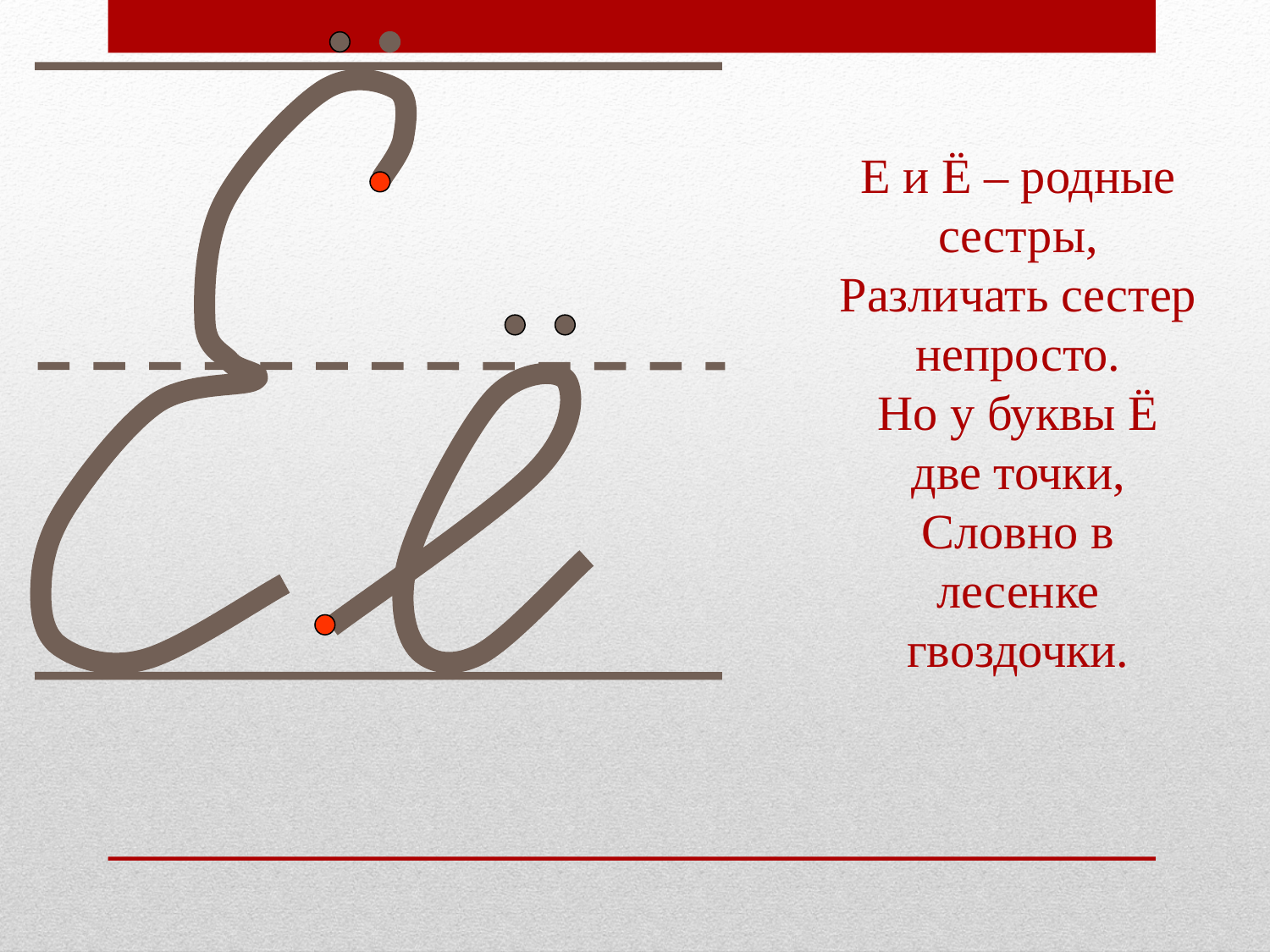

Е и Ё – родные сестры,
Различать сестер непросто.
Но у буквы Ё две точки, Словно в лесенке гвоздочки.